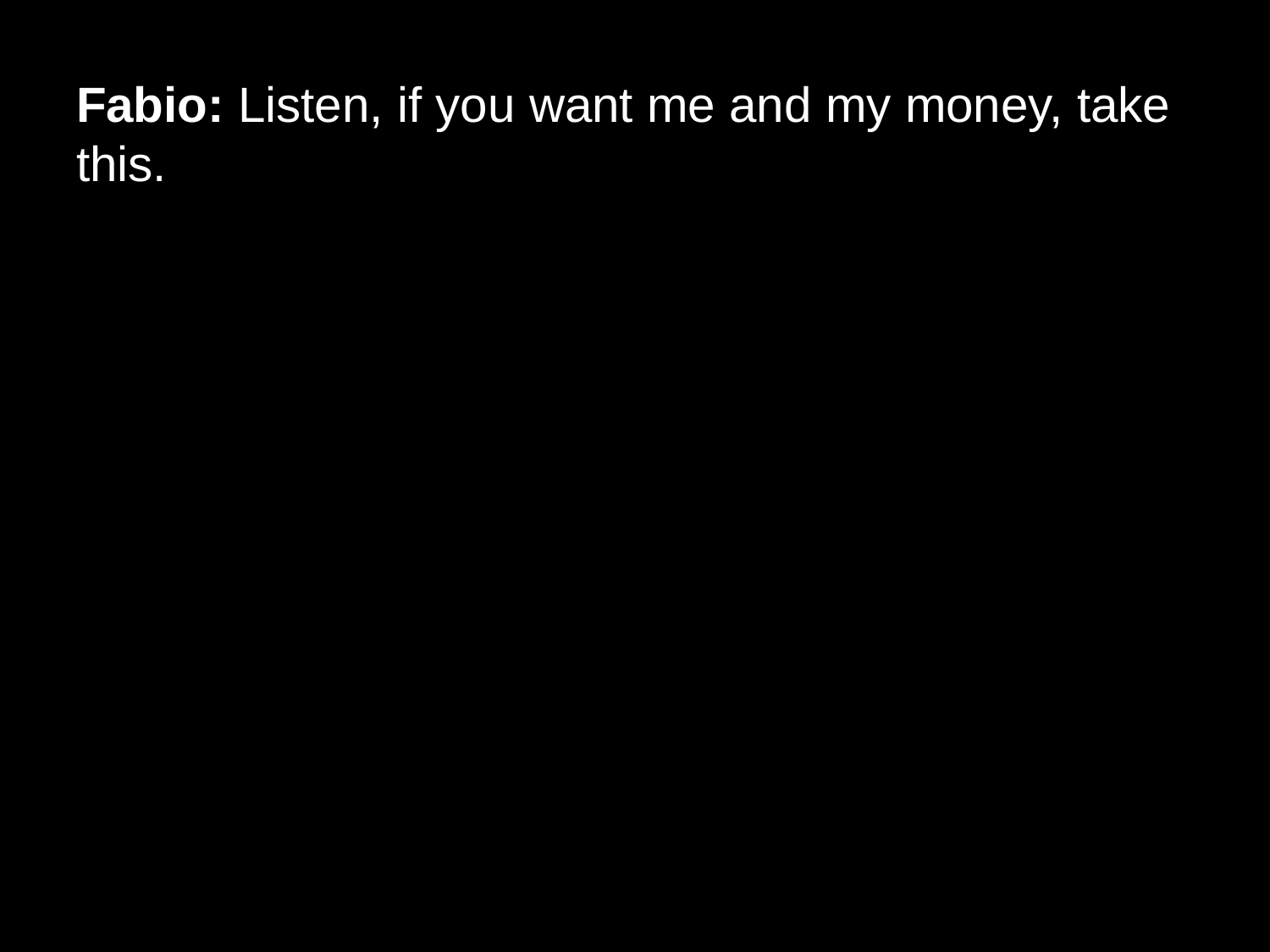

# Fabio: Listen, if you want me and my money, take this.